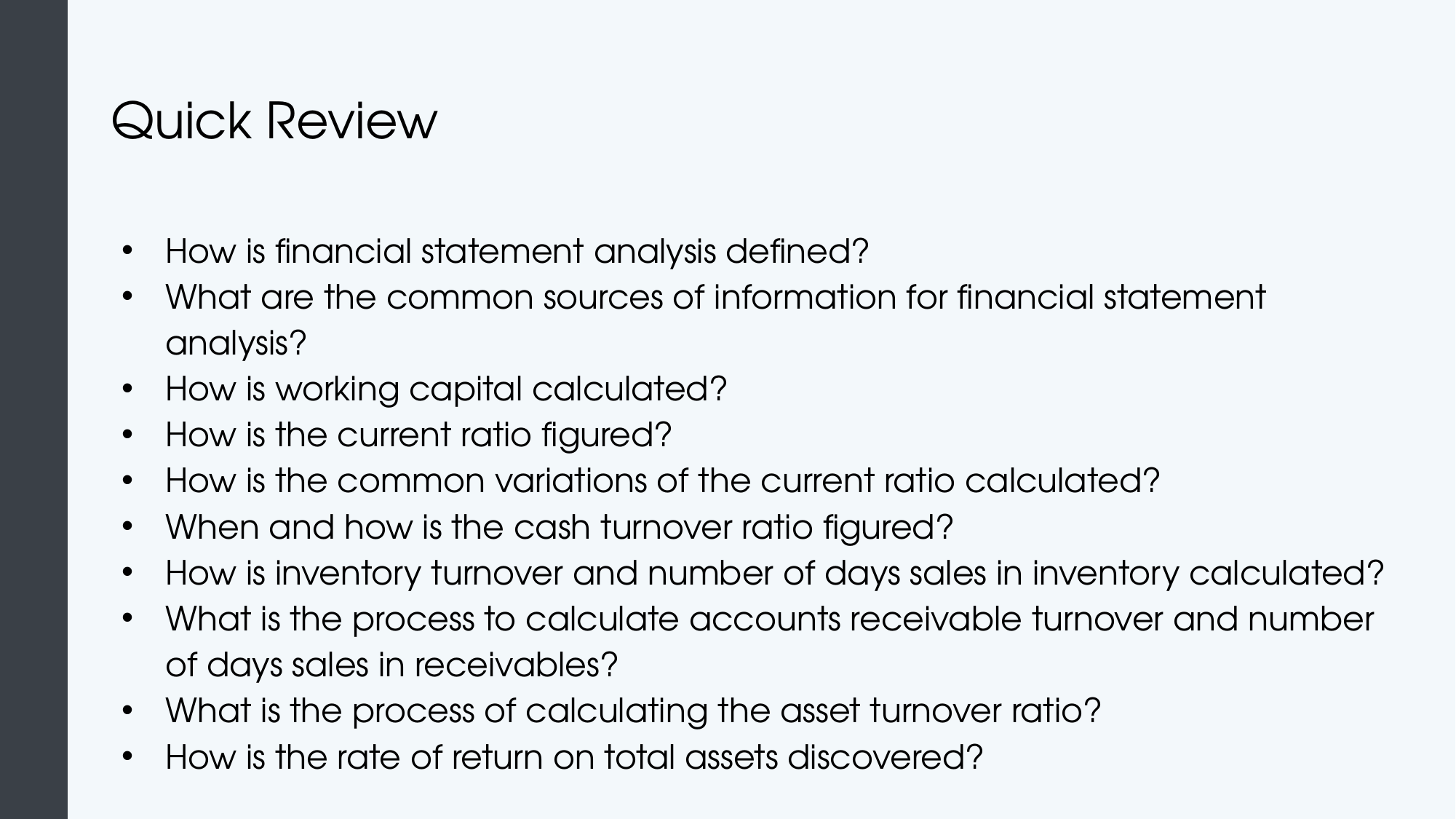

# Quick Review
How is financial statement analysis defined?
What are the common sources of information for financial statement analysis?
How is working capital calculated?
How is the current ratio figured?
How is the common variations of the current ratio calculated?
When and how is the cash turnover ratio figured?
How is inventory turnover and number of days sales in inventory calculated?
What is the process to calculate accounts receivable turnover and number of days sales in receivables?
What is the process of calculating the asset turnover ratio?
How is the rate of return on total assets discovered?